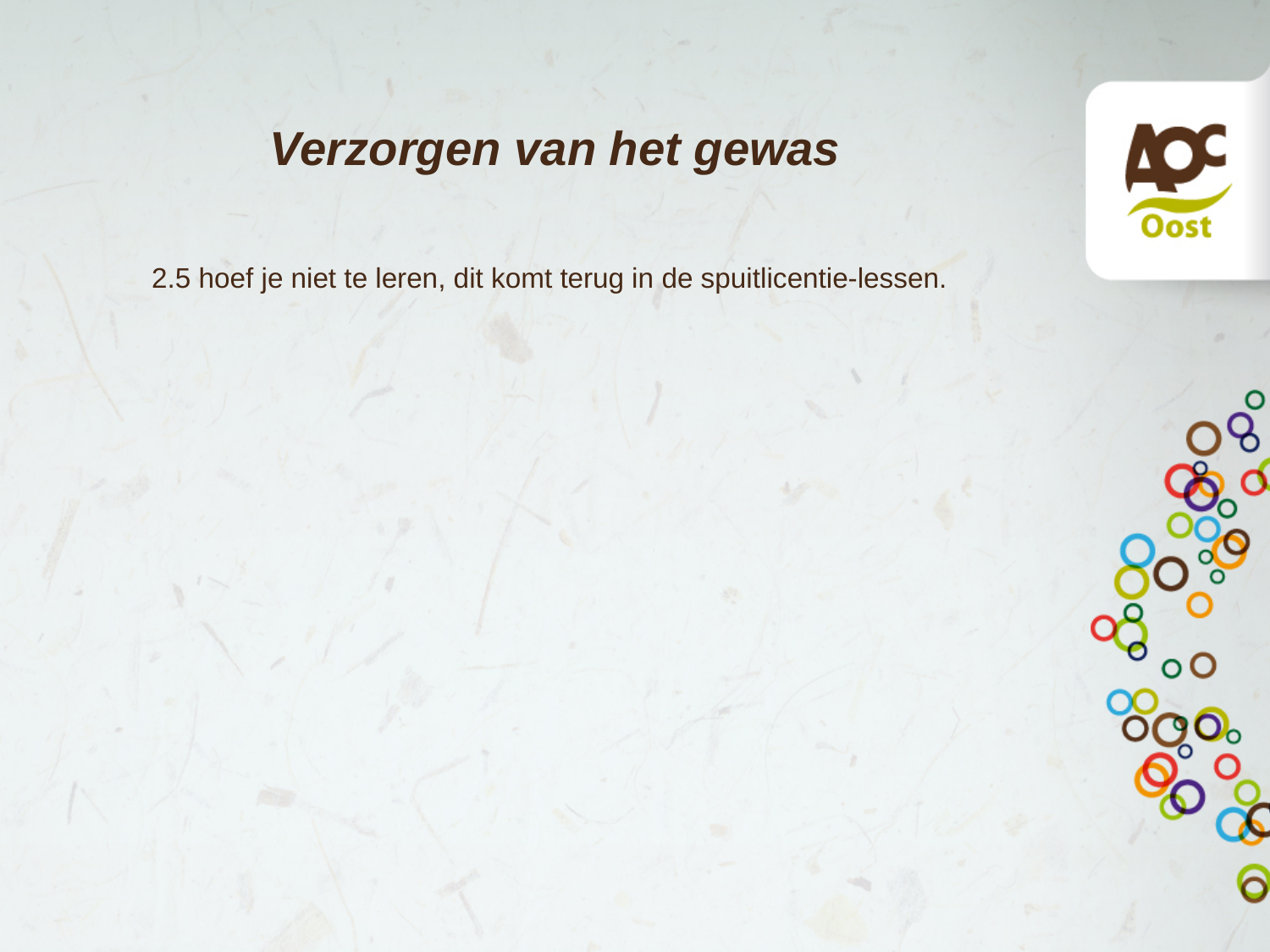

# Verzorgen van het gewas

2.5 hoef je niet te leren, dit komt terug in de spuitlicentie-lessen.